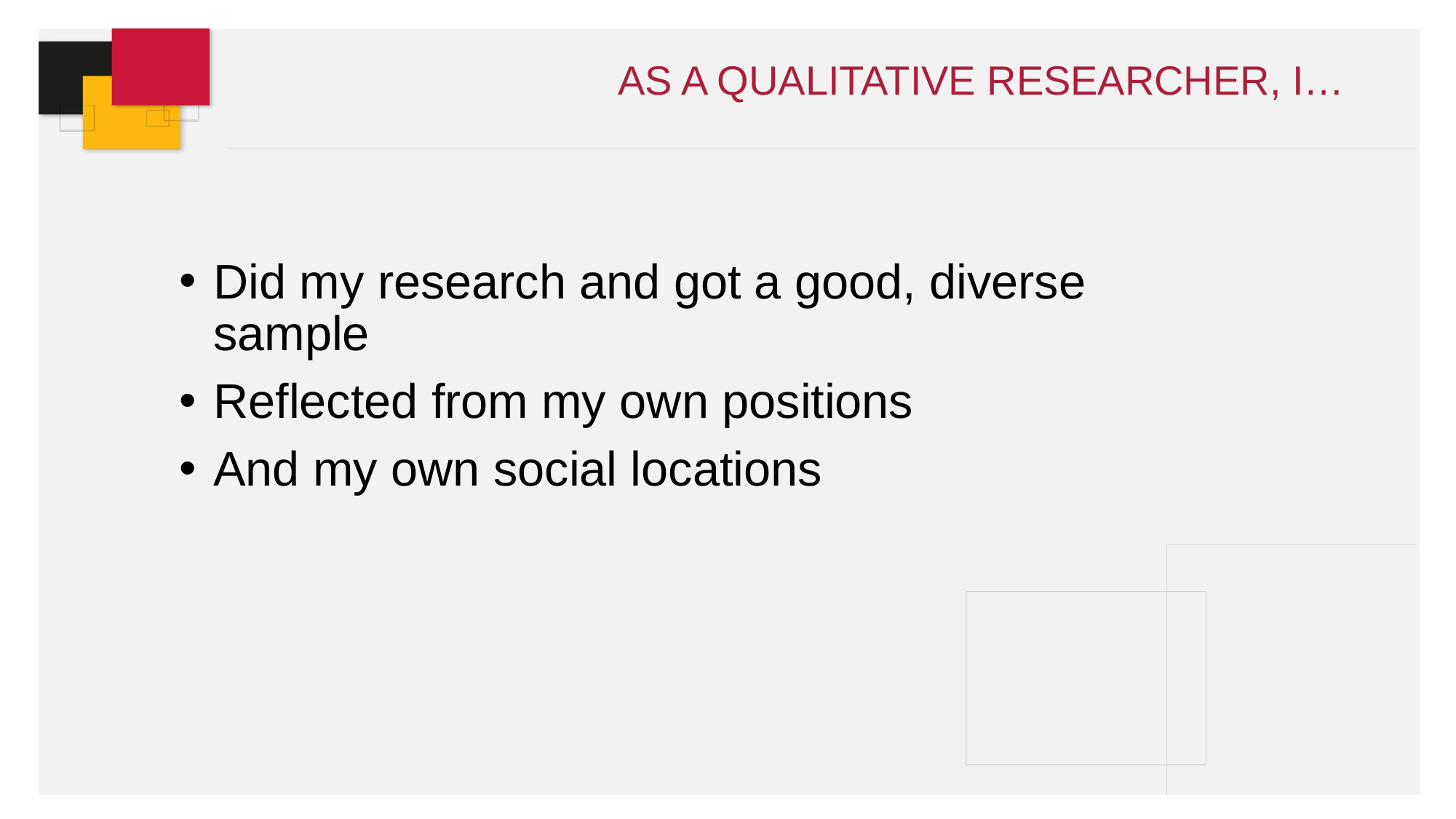

As a qualitative researcher, I…
Did my research and got a good, diverse sample
Reflected from my own positions
And my own social locations